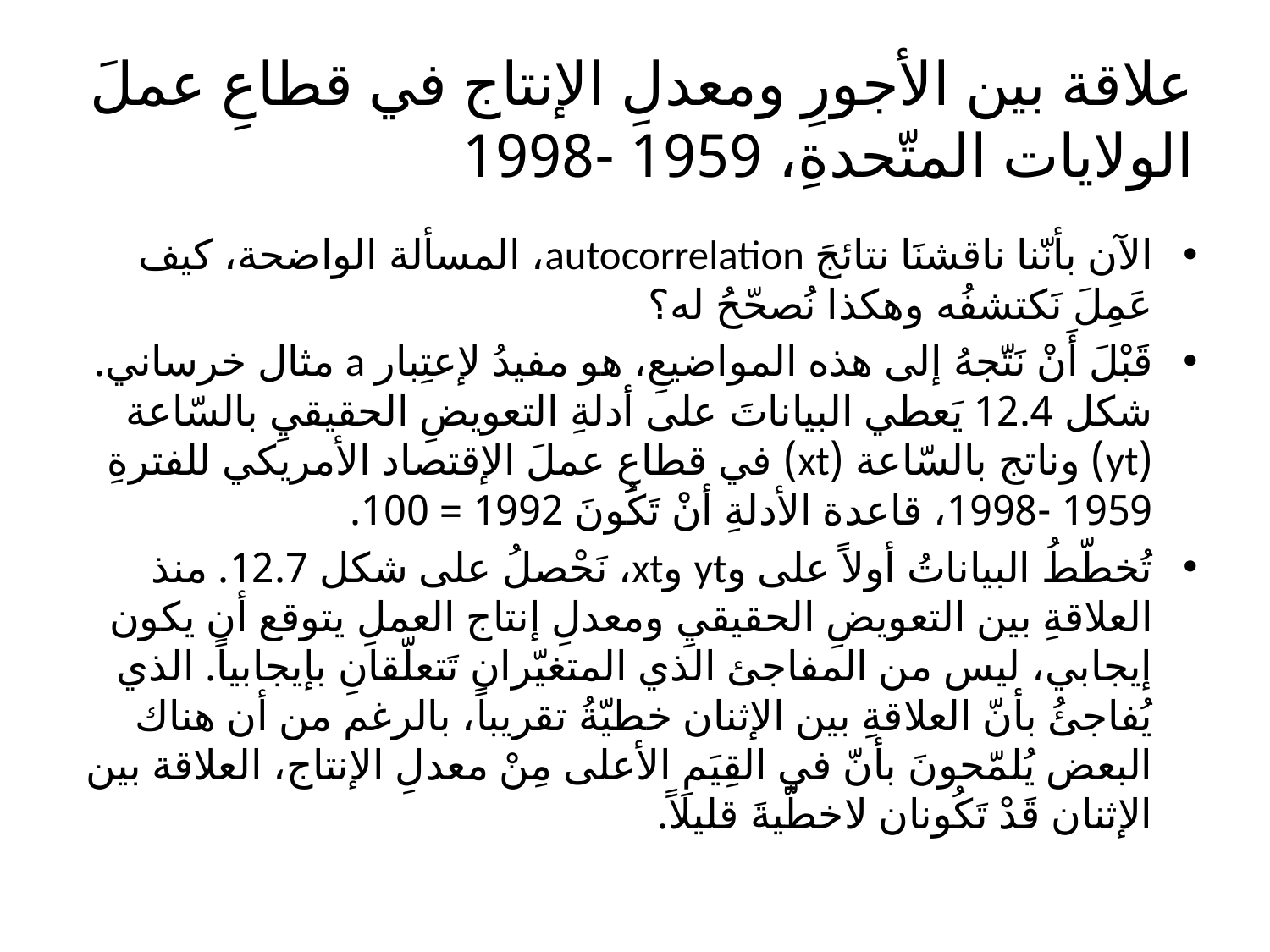

# علاقة بين الأجورِ ومعدلِ الإنتاج في قطاعِ عملَ الولايات المتّحدةِ، 1959 -1998
الآن بأنّنا ناقشنَا نتائجَ autocorrelation، المسألة الواضحة، كيف عَمِلَ نَكتشفُه وهكذا نُصحّحُ له؟
قَبْلَ أَنْ نَتّجهُ إلى هذه المواضيعِ، هو مفيدُ لإعتِبار a مثال خرساني. شكل 12.4 يَعطي البياناتَ على أدلةِ التعويضِ الحقيقيِ بالسّاعة (yt) وناتج بالسّاعة (xt) في قطاعِ عملَ الإقتصاد الأمريكي للفترةِ 1959 -1998، قاعدة الأدلةِ أنْ تَكُونَ 1992 = 100.
تُخطّطُ البياناتُ أولاً على وyt وxt، نَحْصلُ على شكل 12.7. منذ العلاقةِ بين التعويضِ الحقيقيِ ومعدلِ إنتاج العملِ يتوقع أن يكون إيجابي، ليس من المفاجئ الذي المتغيّران تَتعلّقانِ بإيجابياً. الذي يُفاجئُ بأنّ العلاقةِ بين الإثنان خطيّةُ تقريباً، بالرغم من أن هناك البعض يُلمّحونَ بأنّ في القِيَمِ الأعلى مِنْ معدلِ الإنتاج، العلاقة بين الإثنان قَدْ تَكُونان لاخطّيةَ قليلاً.